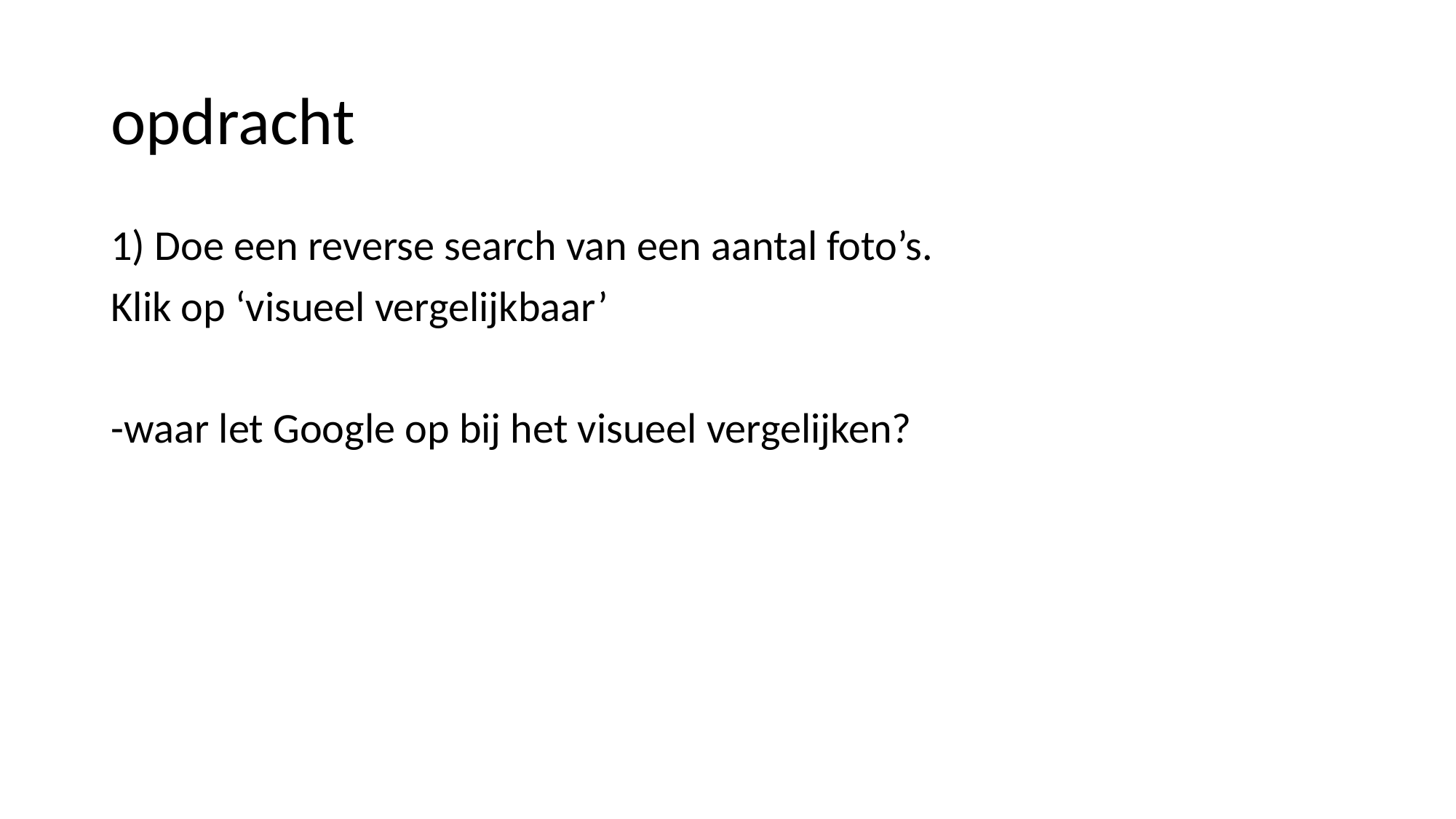

# opdracht
1) Doe een reverse search van een aantal foto’s.
Klik op ‘visueel vergelijkbaar’

-waar let Google op bij het visueel vergelijken?